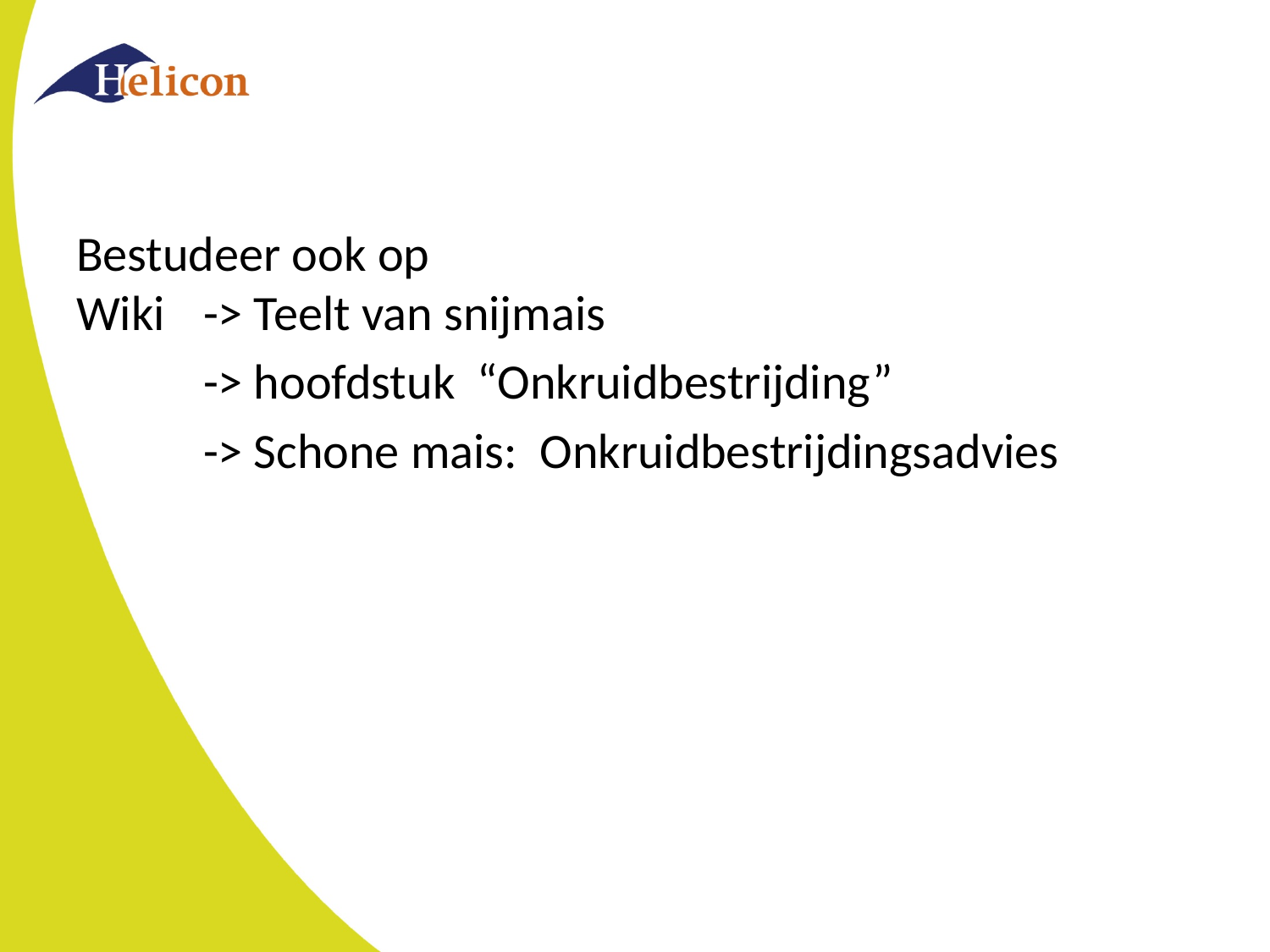

#

Bestudeer ook op
Wiki 	-> Teelt van snijmais
	-> hoofdstuk  “Onkruidbestrijding”
	-> Schone mais:  Onkruidbestrijdingsadvies